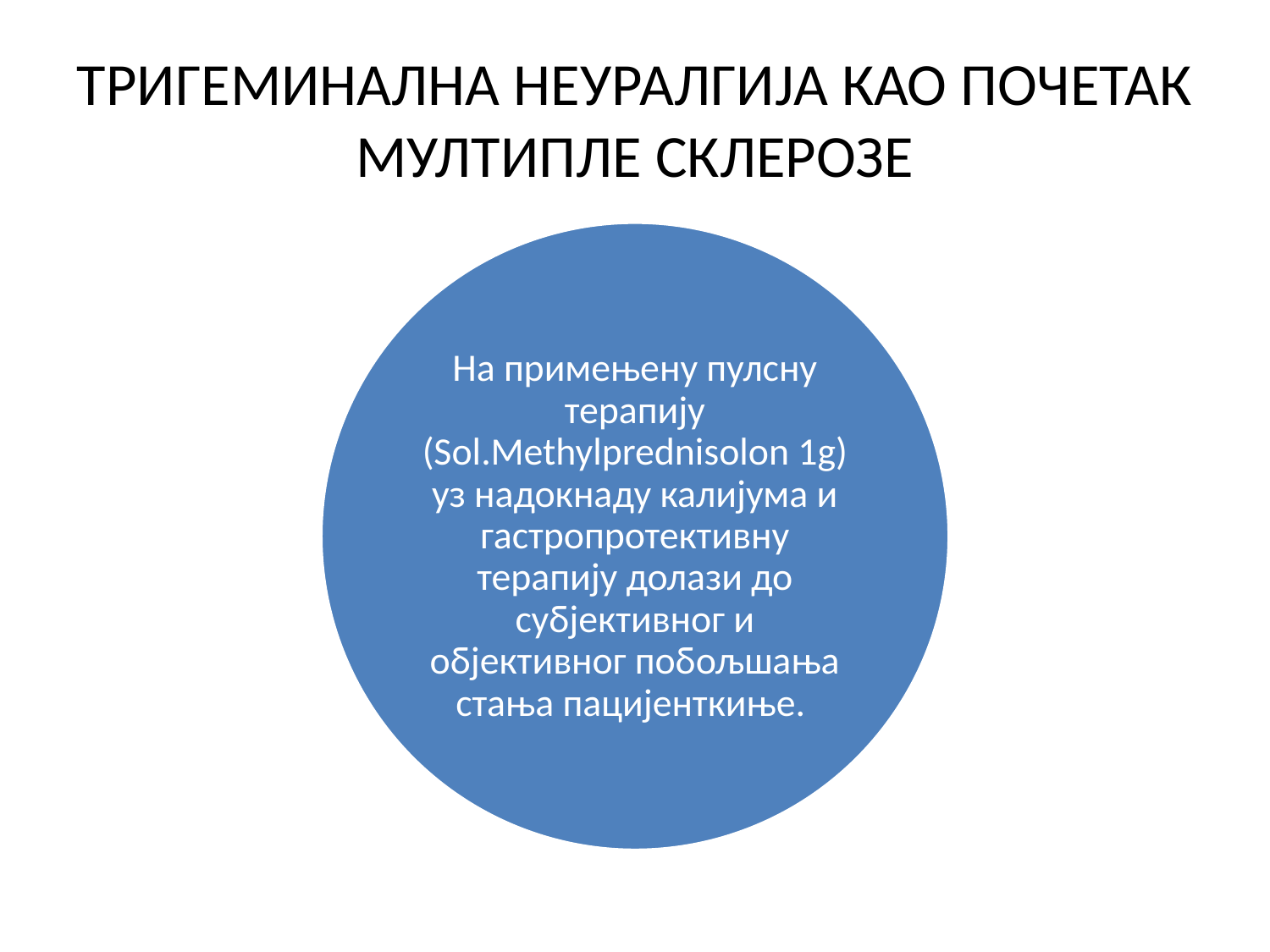

# ТРИГЕМИНАЛНА НЕУРАЛГИЈА КАО ПОЧЕТАК МУЛТИПЛЕ СКЛЕРОЗЕ
На примењену пулсну терапију (Sol.Methylprednisolon 1g) уз надокнаду калијума и гастропротективну терапију долази до субјективног и објективног побољшања стања пацијенткиње.